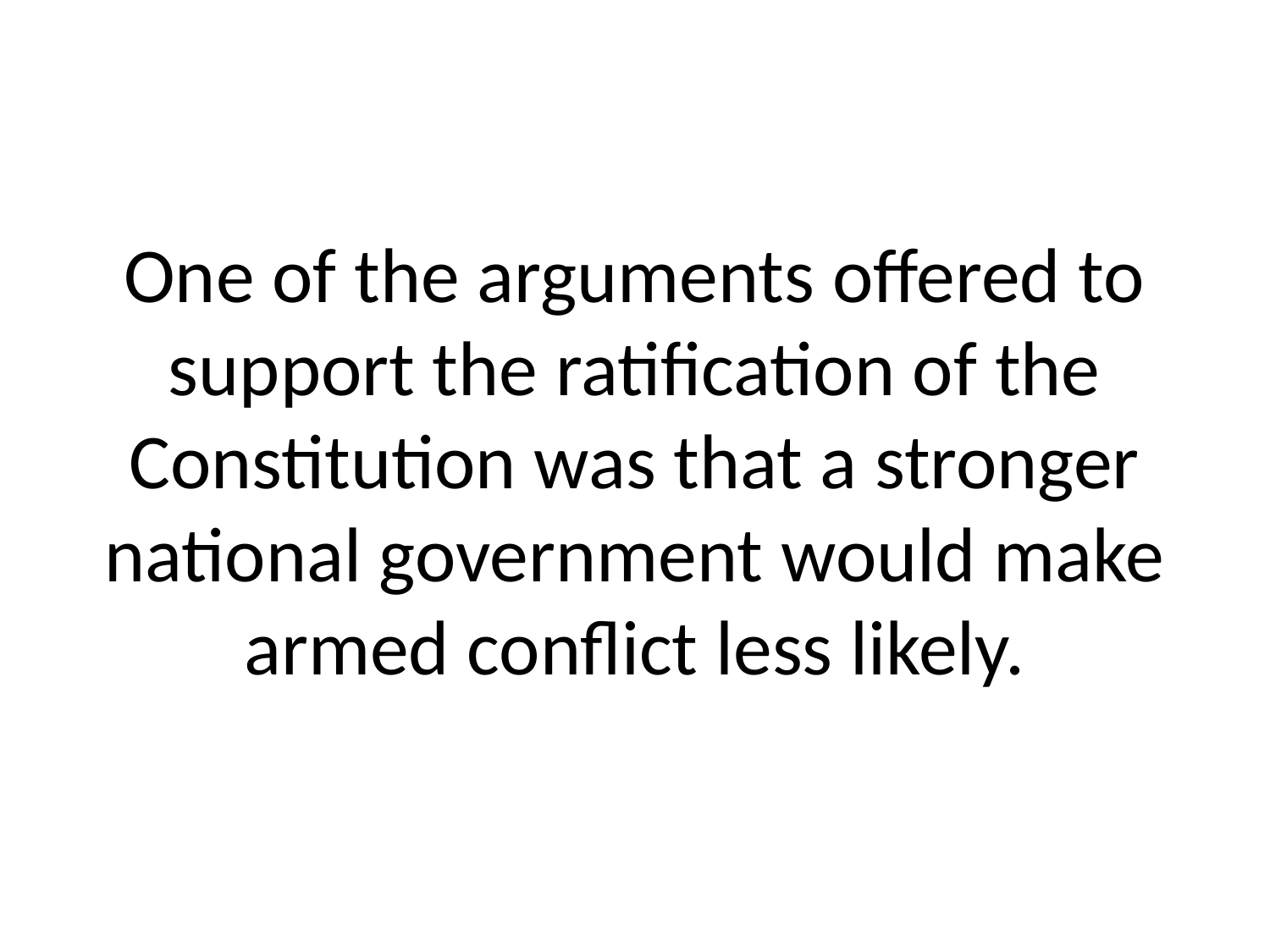

# One of the arguments offered to support the ratification of the Constitution was that a stronger national government would make armed conflict less likely.